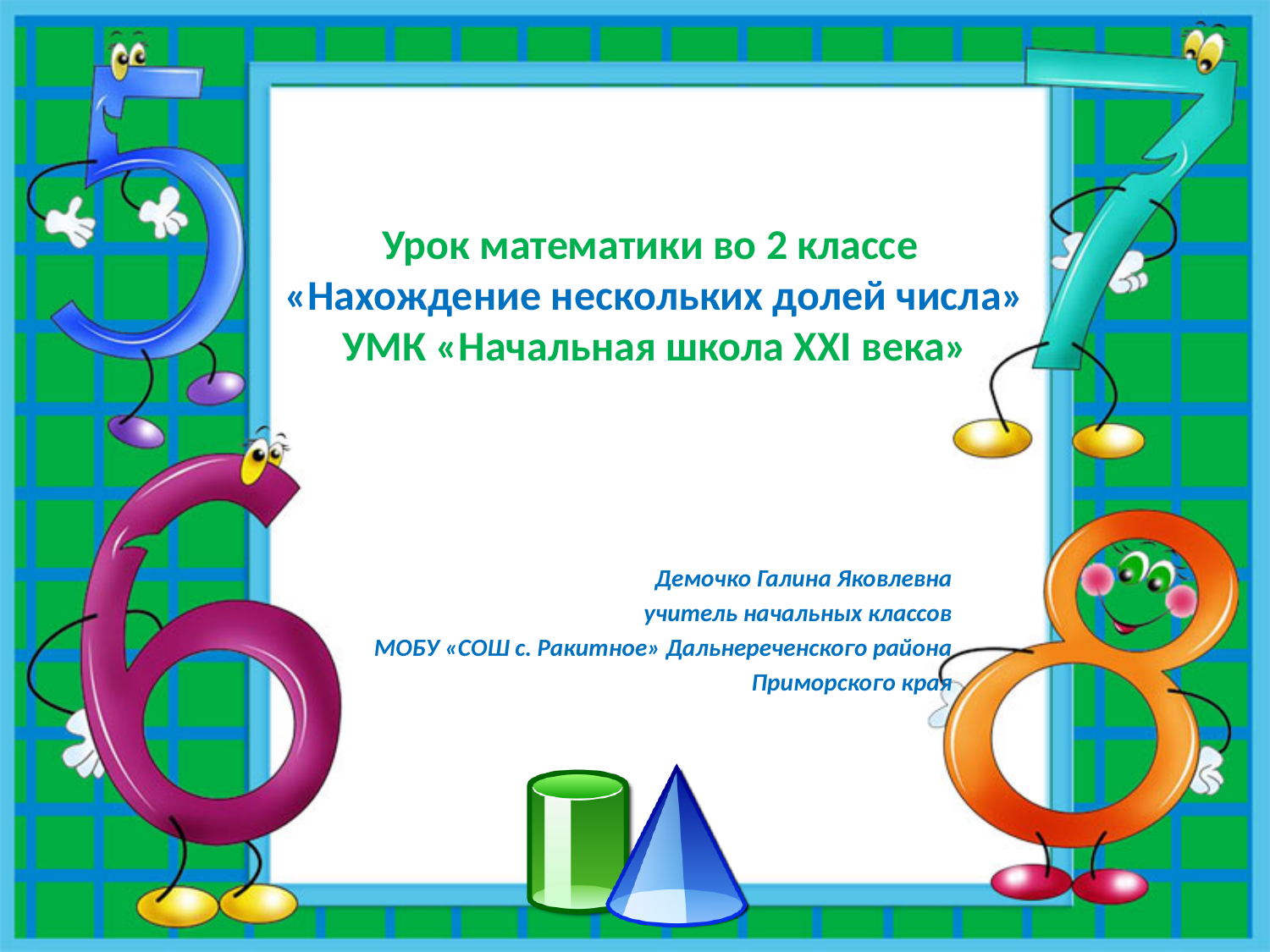

# Урок математики во 2 классе «Нахождение нескольких долей числа» УМК «Начальная школа XXI века»
Демочко Галина Яковлевна
учитель начальных классов
 МОБУ «СОШ с. Ракитное» Дальнереченского района
Приморского края